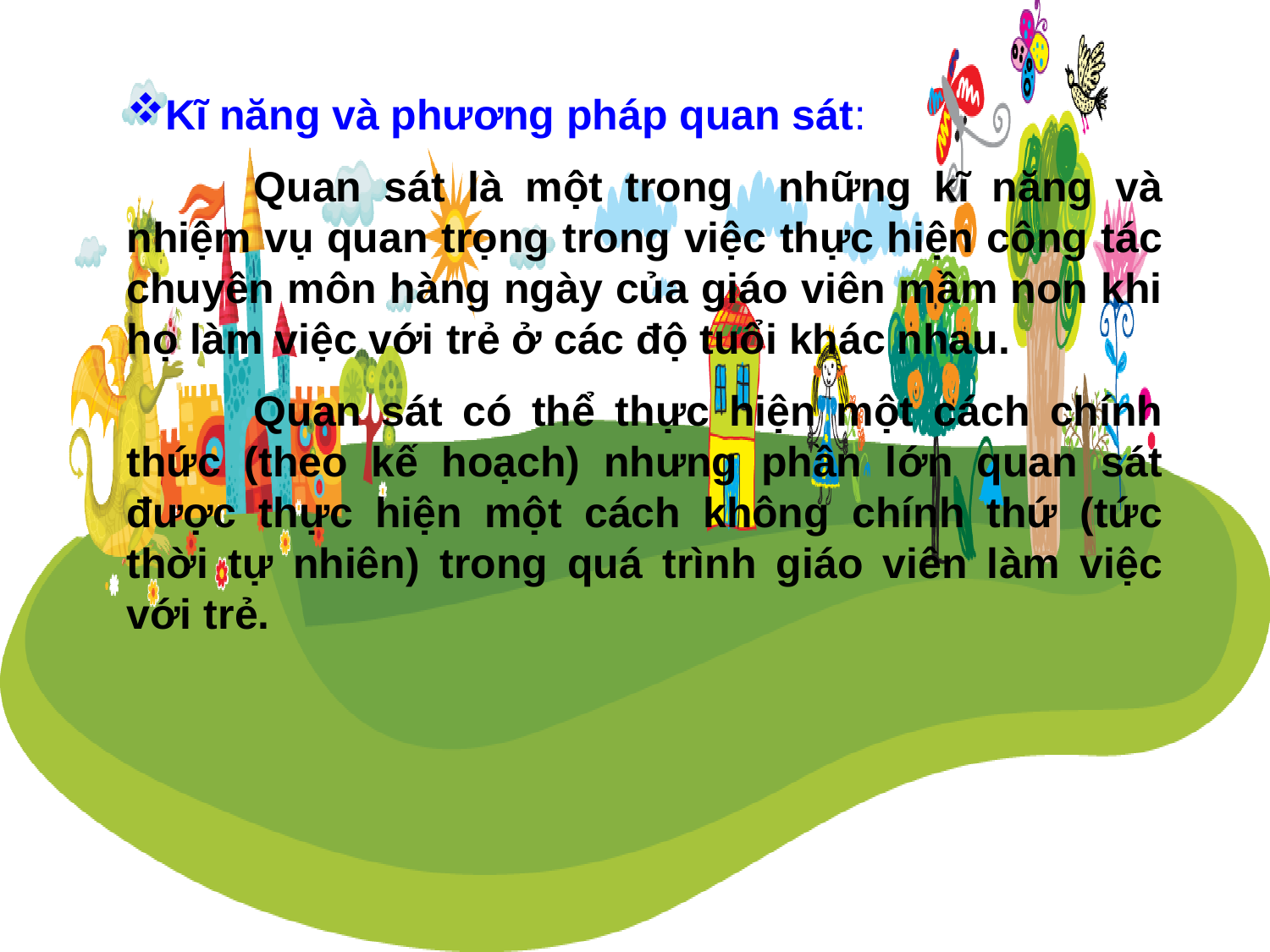

Kĩ năng và phương pháp quan sát:
	Quan sát là một trong  những kĩ năng và nhiệm vụ quan trọng trong việc thực hiện công tác chuyên môn hàng ngày của giáo viên mầm non khi họ làm việc với trẻ ở các độ tuổi khác nhau.
	Quan sát có thể thực hiện một cách chính thức (theo kế hoạch) nhưng phần lớn quan sát được thực hiện một cách không chính thứ (tức thời tự nhiên) trong quá trình giáo viên làm việc với trẻ.